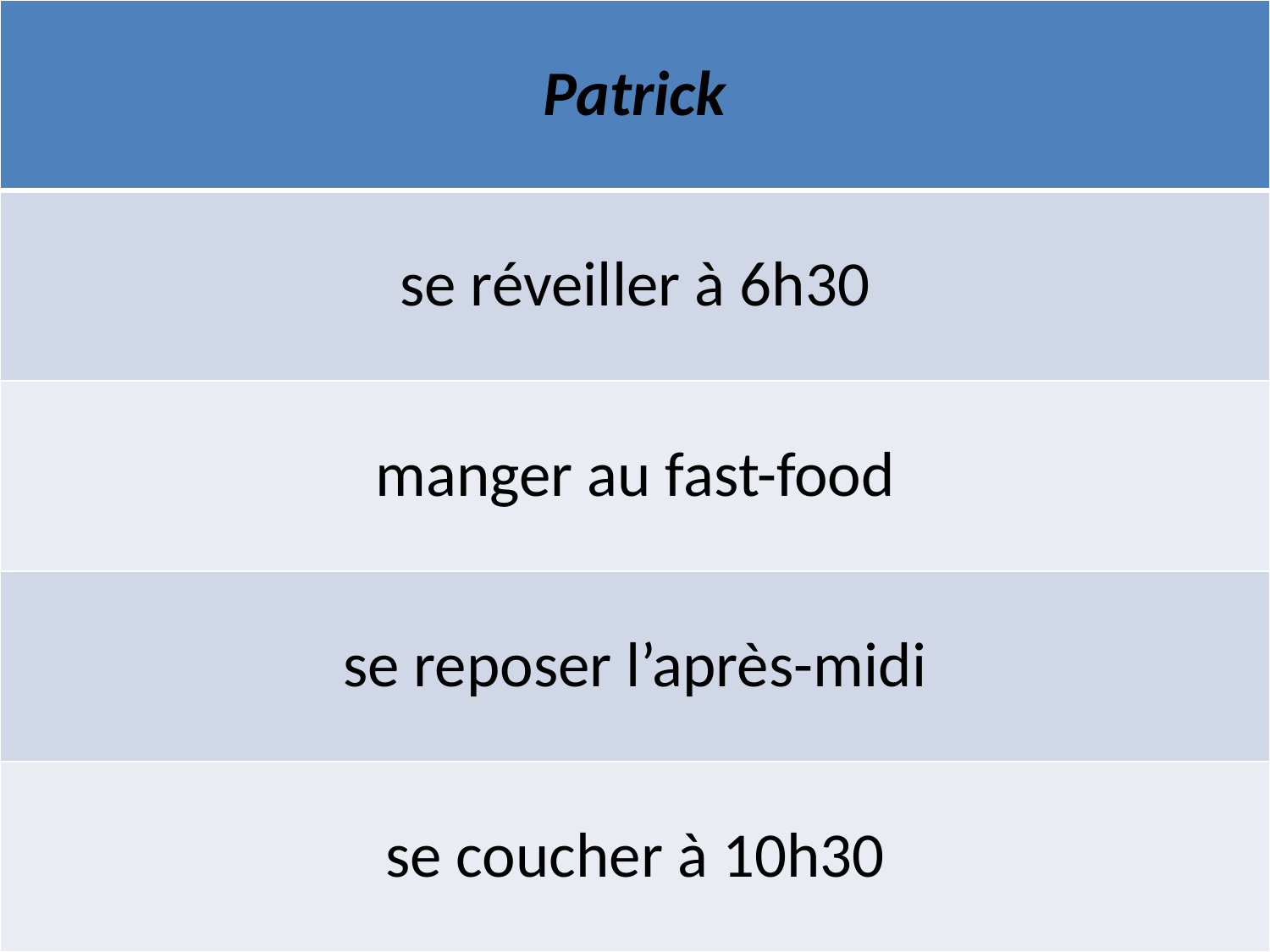

| Patrick |
| --- |
| se réveiller à 6h30 |
| manger au fast-food |
| se reposer l’après-midi |
| se coucher à 10h30 |